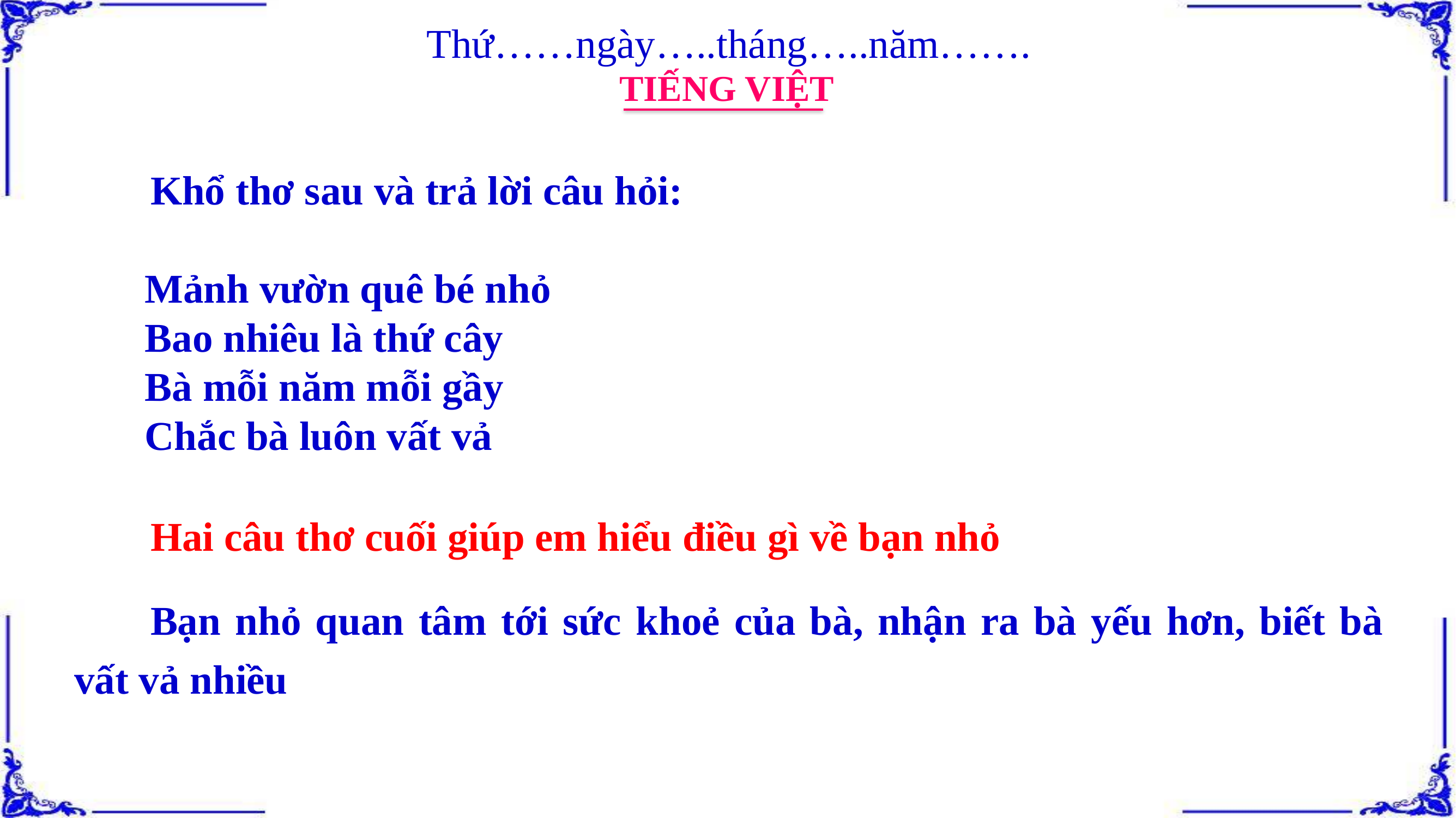

Thứ……ngày…..tháng…..năm…….
TIẾNG VIỆT
Khổ thơ sau và trả lời câu hỏi:

Mảnh vườn quê bé nhỏ
Bao nhiêu là thứ cây
Bà mỗi năm mỗi gầy
Chắc bà luôn vất vả
Hai câu thơ cuối giúp em hiểu điều gì về bạn nhỏ
Bạn nhỏ quan tâm tới sức khoẻ của bà, nhận ra bà yếu hơn, biết bà vất vả nhiều